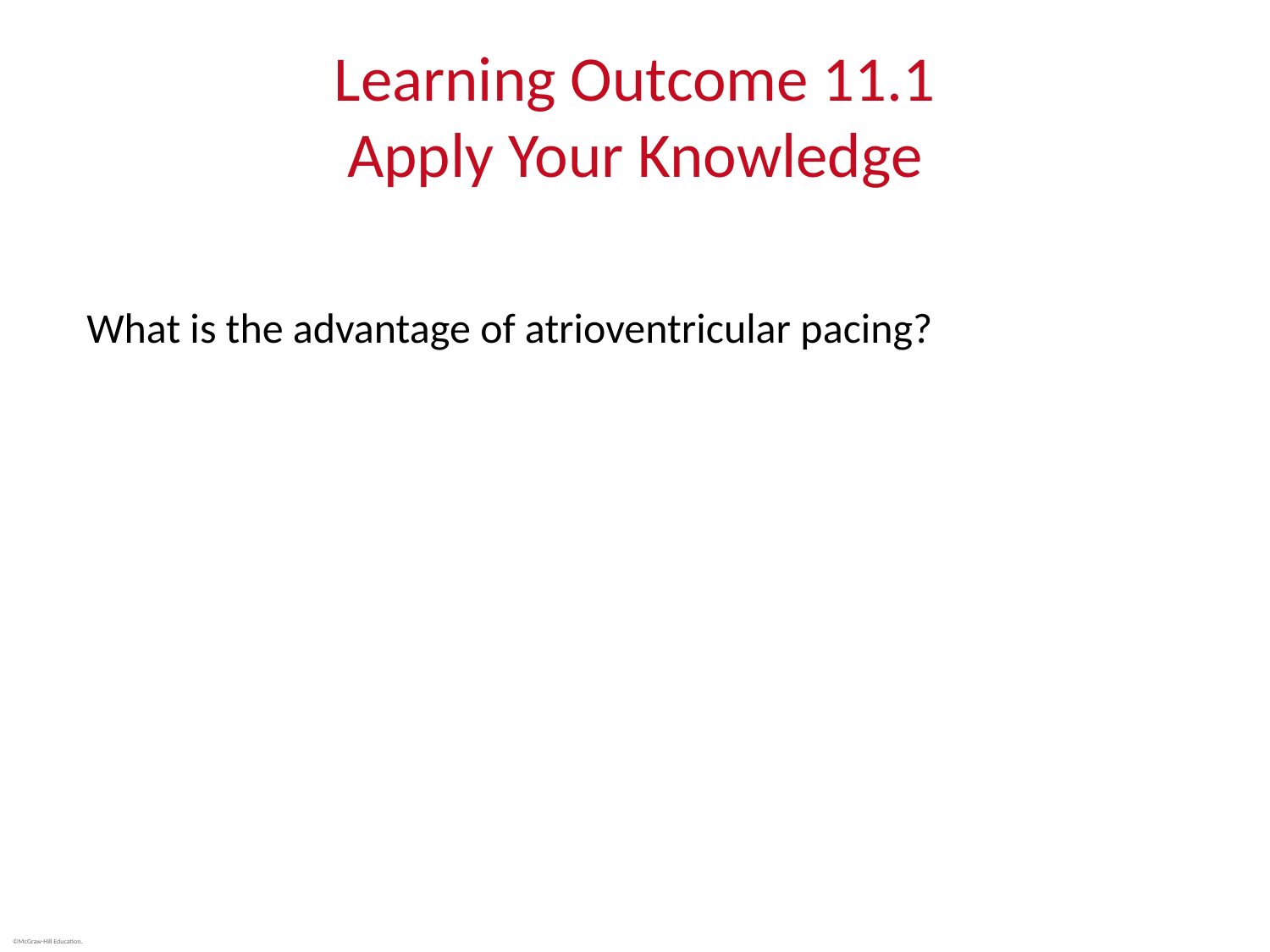

# Learning Outcome 11.1 Apply Your Knowledge
What is the advantage of atrioventricular pacing?